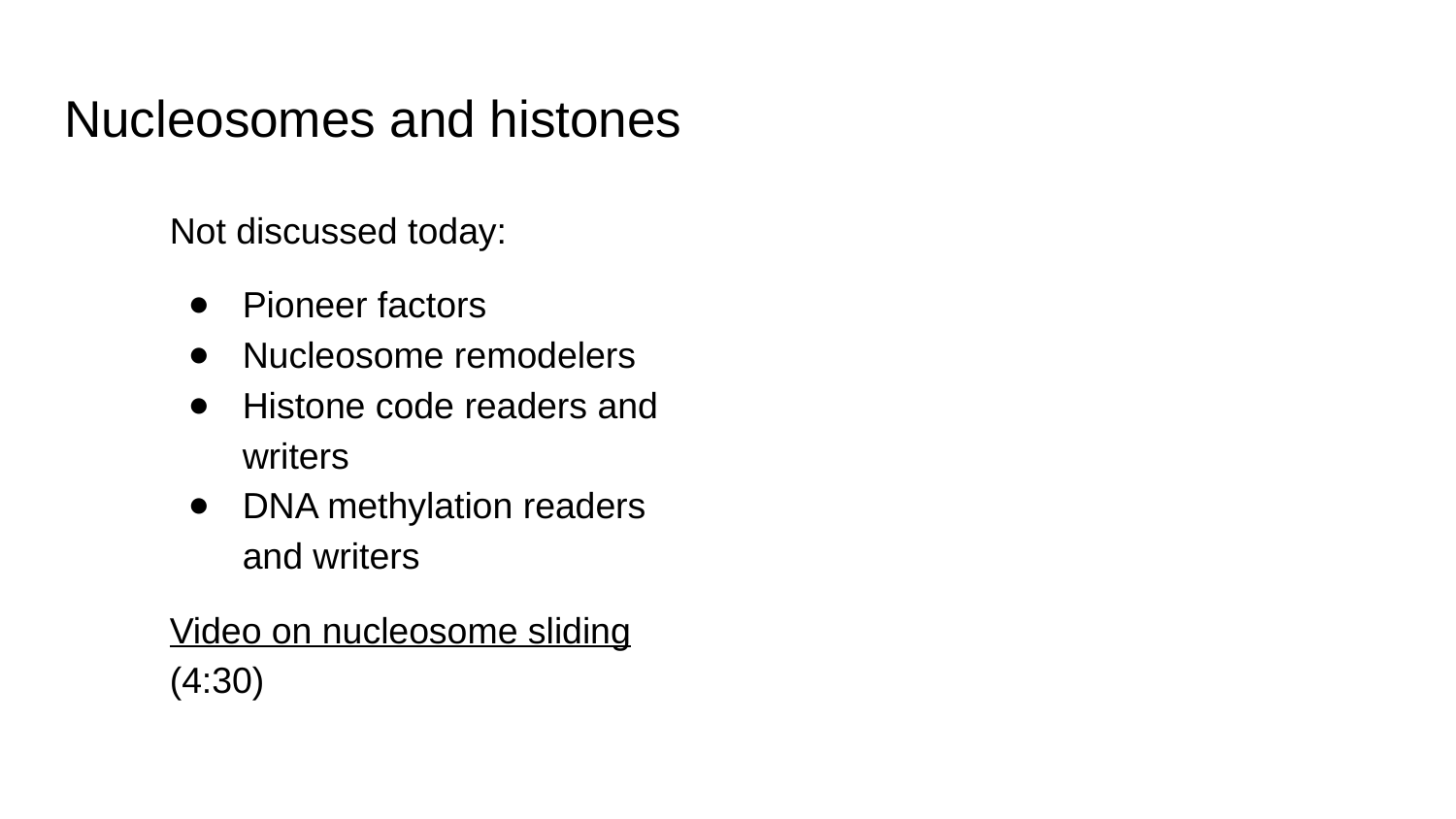

# Nucleosomes and histones
Not discussed today:
Pioneer factors
Nucleosome remodelers
Histone code readers and writers
DNA methylation readers and writers
Video on nucleosome sliding (4:30)